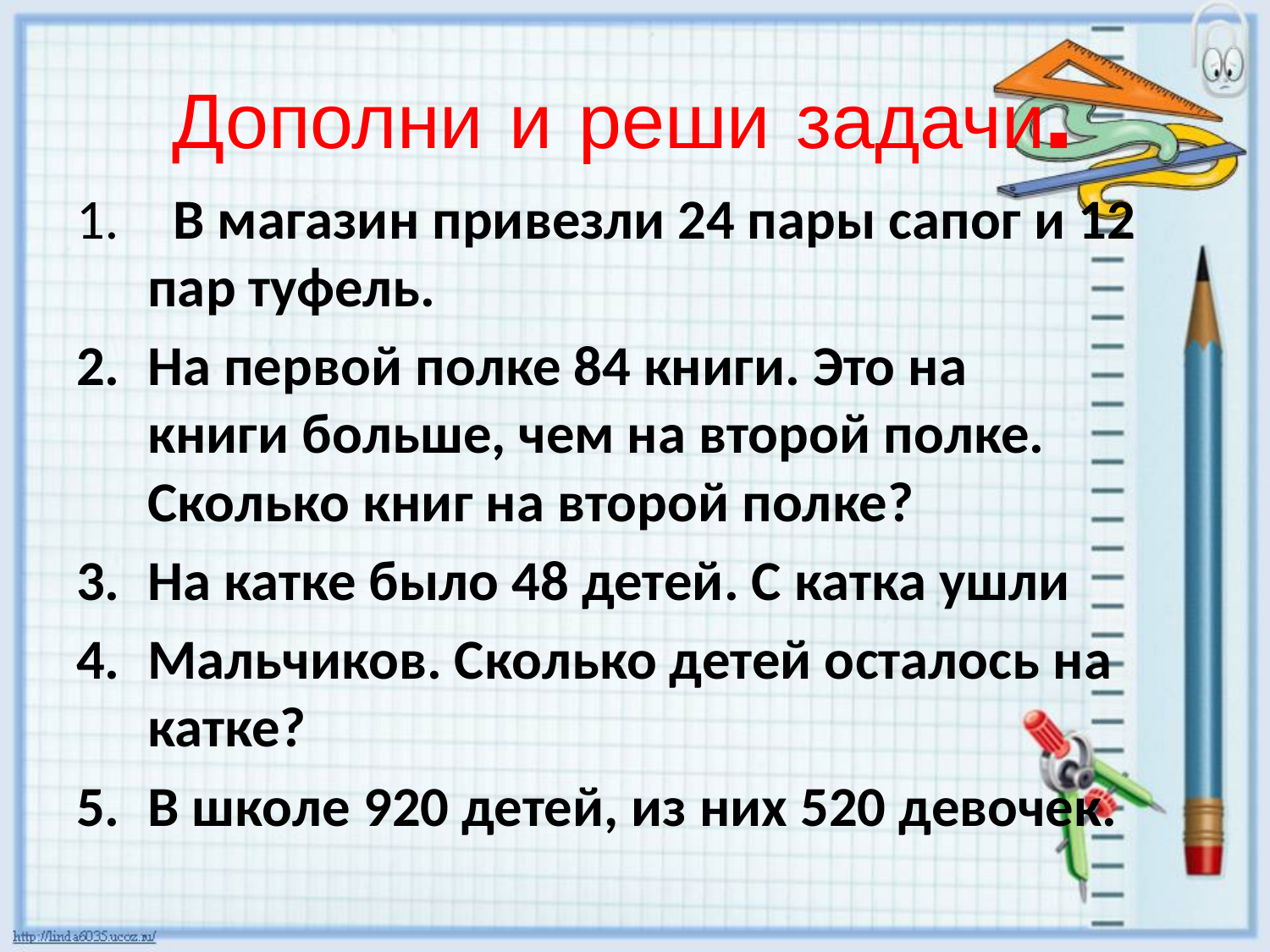

# Дополни и реши задачи.
  В магазин привезли 24 пары сапог и 12 пар туфель.
На первой полке 84 книги. Это на       книги больше, чем на второй полке. Сколько книг на второй полке?
На катке было 48 детей. С катка ушли
Мальчиков. Сколько детей осталось на катке?
В школе 920 детей, из них 520 девочек.